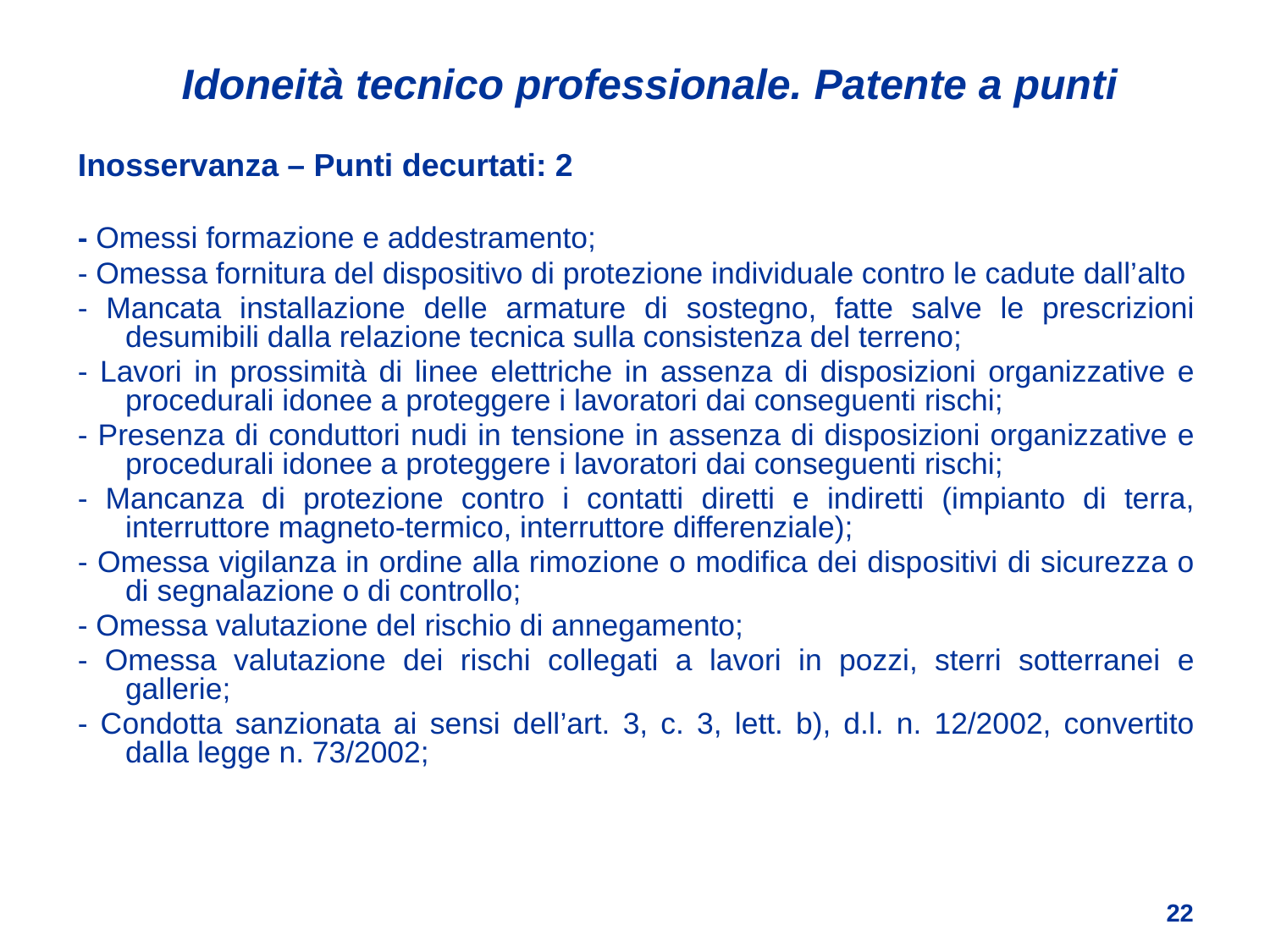

Idoneità tecnico professionale. Patente a punti

Inosservanza – Punti decurtati: 2

- Omessi formazione e addestramento;
- Omessa fornitura del dispositivo di protezione individuale contro le cadute dall’alto
- Mancata installazione delle armature di sostegno, fatte salve le prescrizioni desumibili dalla relazione tecnica sulla consistenza del terreno;
- Lavori in prossimità di linee elettriche in assenza di disposizioni organizzative e procedurali idonee a proteggere i lavoratori dai conseguenti rischi;
- Presenza di conduttori nudi in tensione in assenza di disposizioni organizzative e procedurali idonee a proteggere i lavoratori dai conseguenti rischi;
- Mancanza di protezione contro i contatti diretti e indiretti (impianto di terra, interruttore magneto-termico, interruttore differenziale);
- Omessa vigilanza in ordine alla rimozione o modifica dei dispositivi di sicurezza o di segnalazione o di controllo;
- Omessa valutazione del rischio di annegamento;
- Omessa valutazione dei rischi collegati a lavori in pozzi, sterri sotterranei e gallerie;
- Condotta sanzionata ai sensi dell’art. 3, c. 3, lett. b), d.l. n. 12/2002, convertito dalla legge n. 73/2002;

22